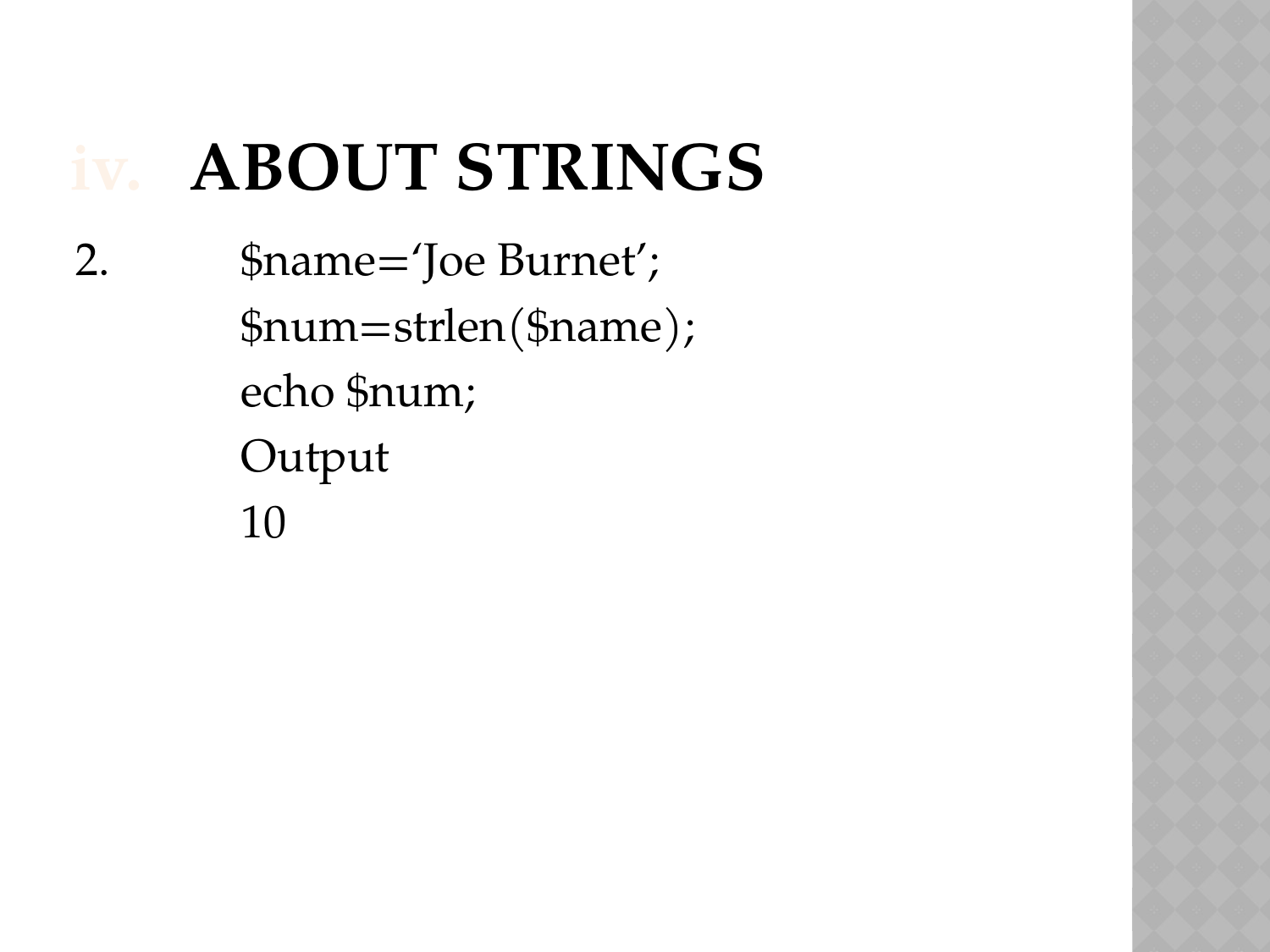

# About Strings
2. 	$name=‘Joe Burnet’;
		$num=strlen($name);
		echo $num;
		Output
		10